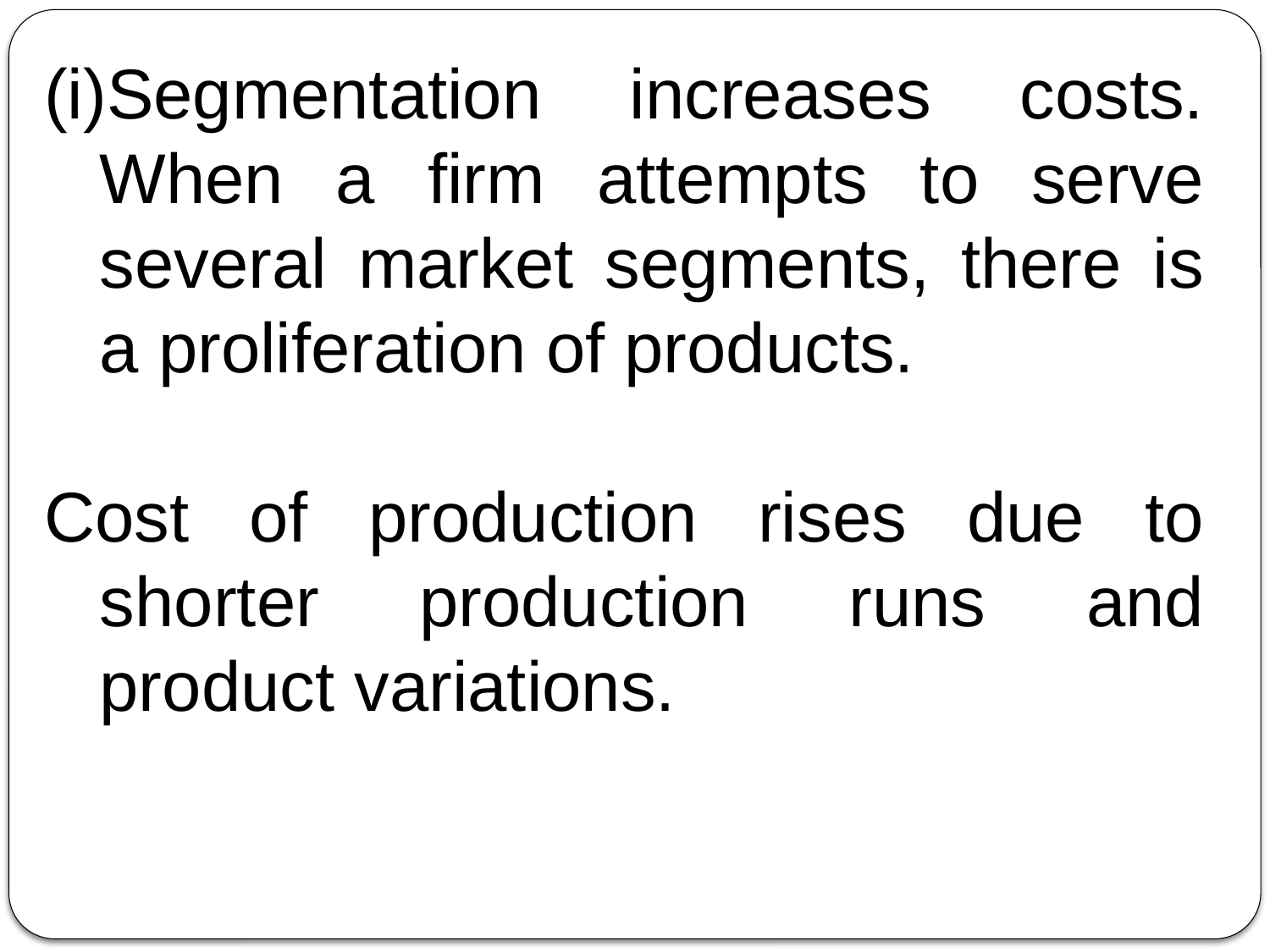

Segmentation increases costs. When a firm attempts to serve several market segments, there is a proliferation of products.

Cost of production rises due to shorter production runs and product variations.